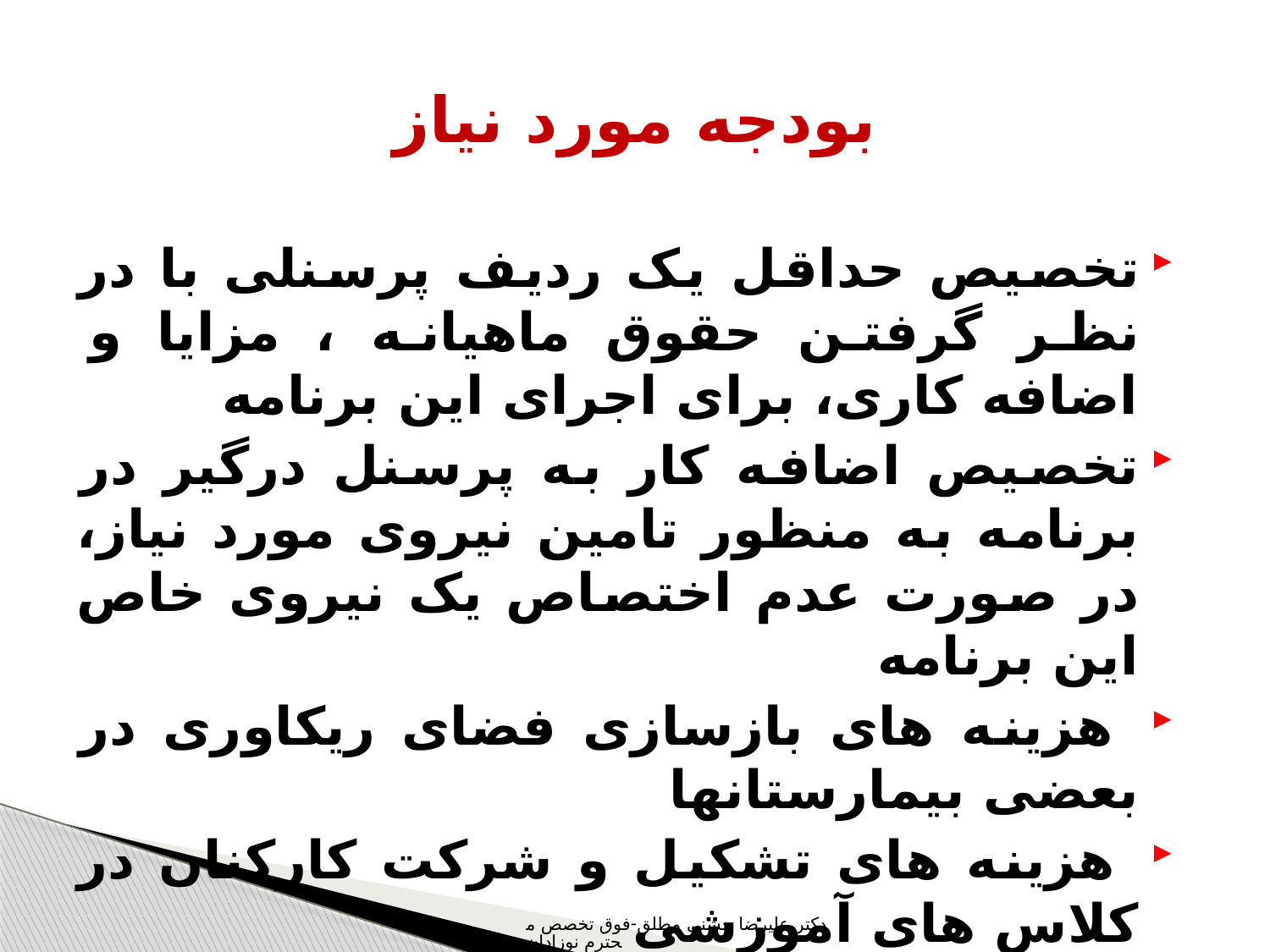

# بودجه مورد نیاز
تخصیص حداقل یک ردیف پرسنلی با در نظر گرفتن حقوق ماهیانه ، مزایا و اضافه کاری، برای اجرای این برنامه
تخصیص اضافه کار به پرسنل درگیر در برنامه به منظور تامین نیروی مورد نیاز، در صورت عدم اختصاص یک نیروی خاص این برنامه
 هزینه های بازسازی فضای ریکاوری در بعضی بیمارستانها
 هزینه های تشکیل و شرکت کارکنان در کلاس های آموزشی

دکتر علیرضا جشنی مطلق-فوق تخصص محترم نوزادان